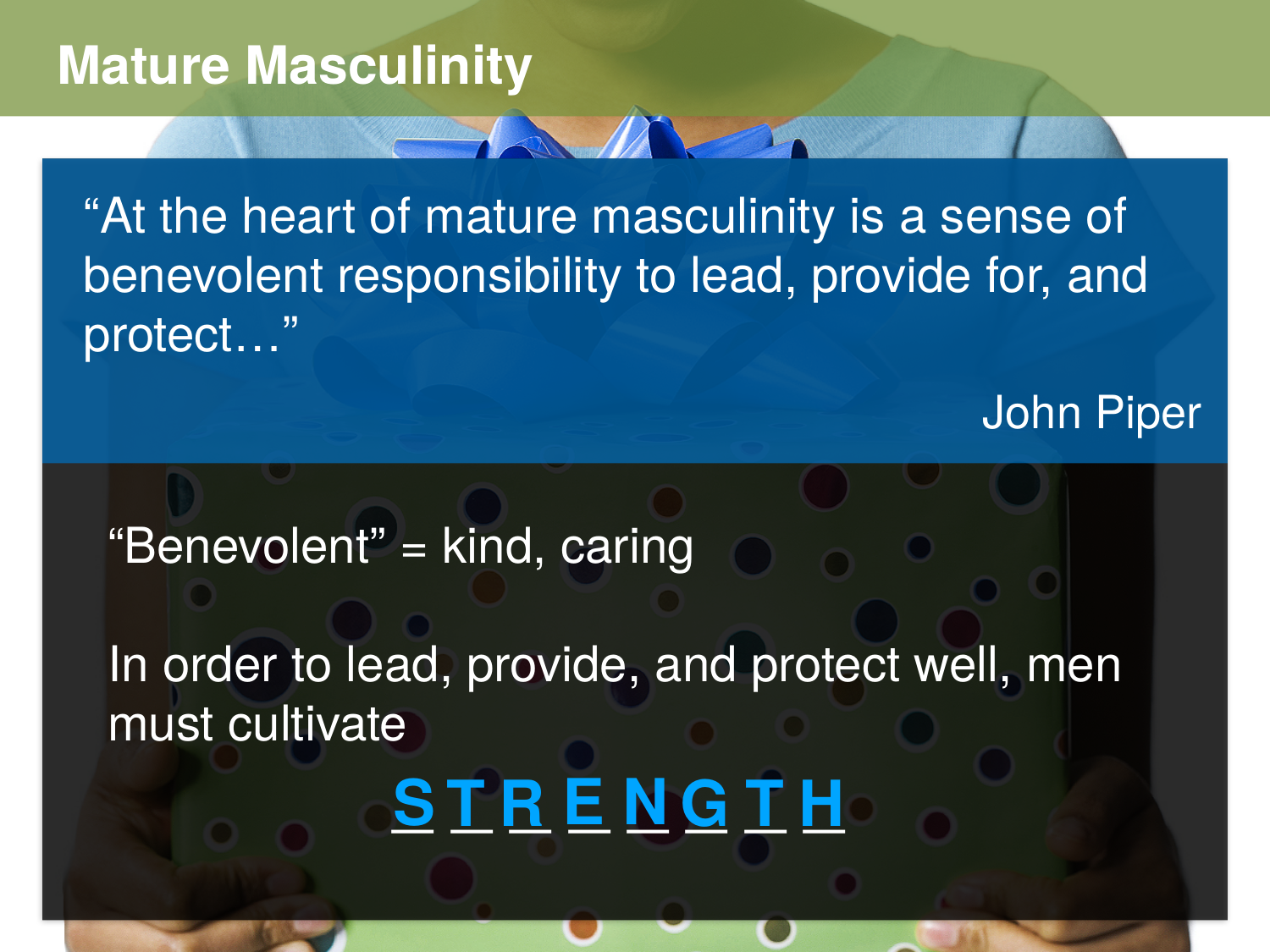

Mature Masculinity

“At the heart of mature masculinity is a sense of benevolent responsibility to lead, provide for, and protect…”
John Piper
“Benevolent” = kind, caring

In order to lead, provide, and protect well, men must cultivate
_ _ _ _ _ _ _ _
E
N
S
T
R
G
T
H